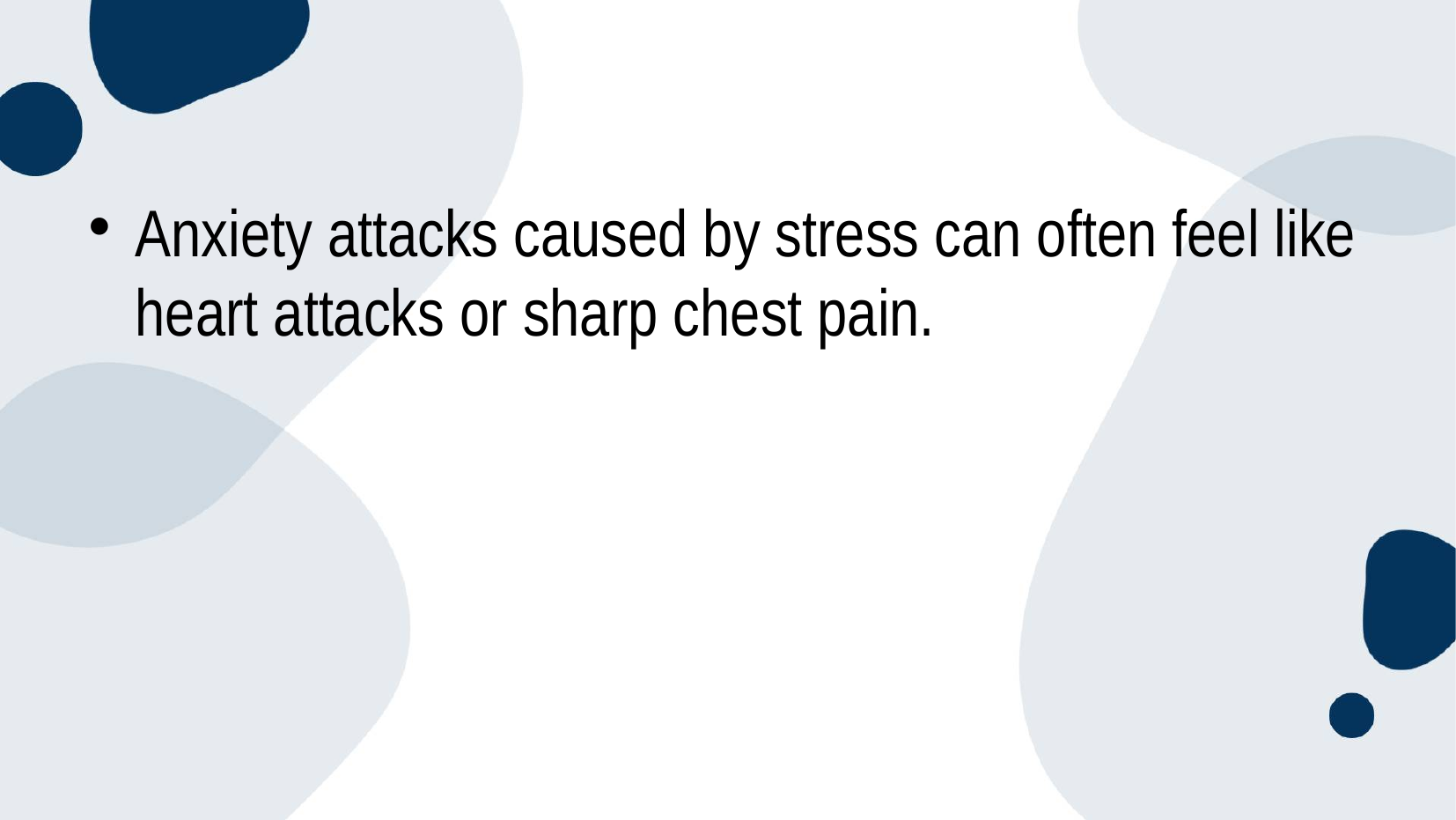

Anxiety attacks caused by stress can often feel like heart attacks or sharp chest pain.